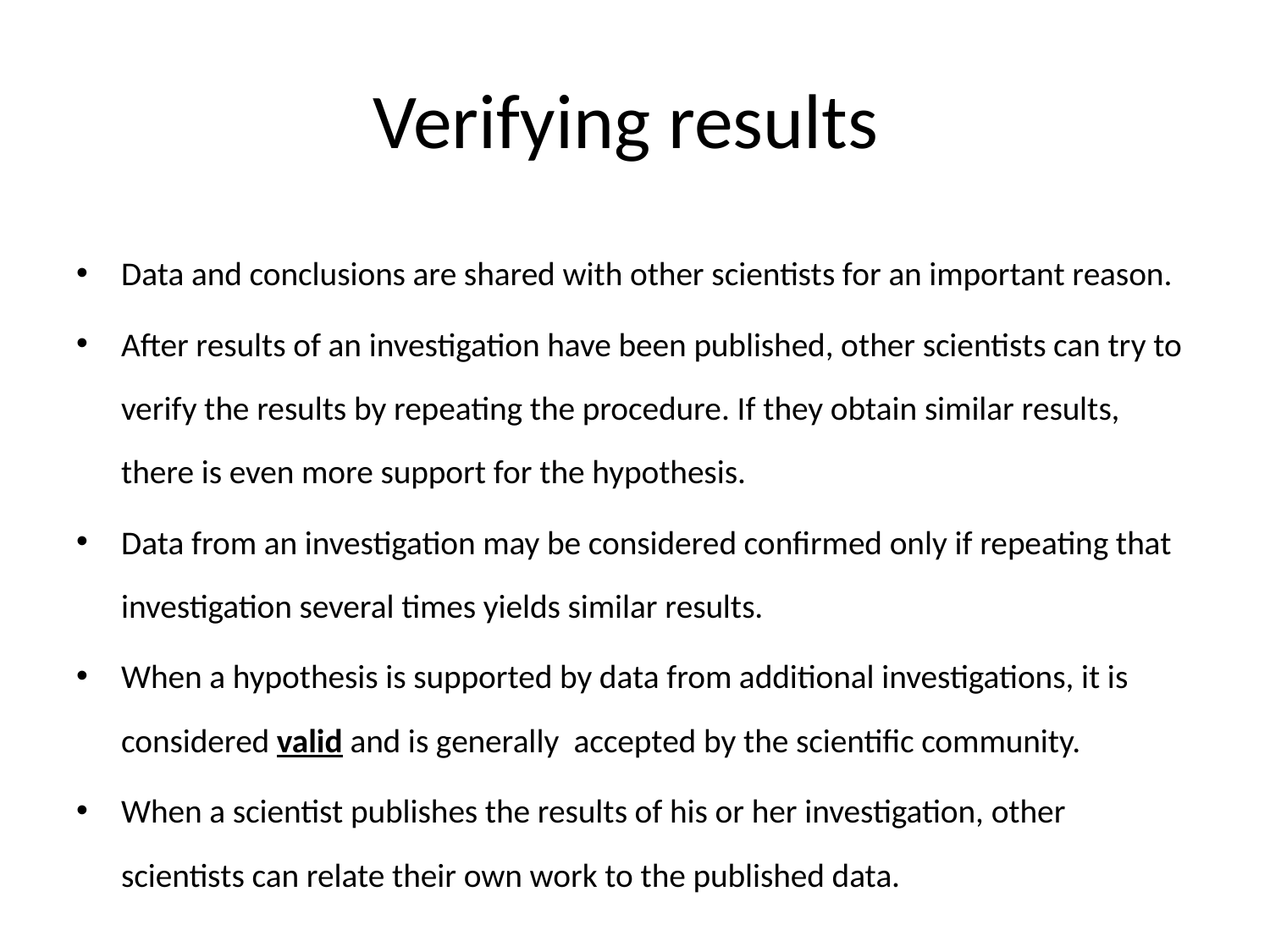

# Verifying results
Data and conclusions are shared with other scientists for an important reason.
After results of an investigation have been published, other scientists can try to verify the results by repeating the procedure. If they obtain similar results, there is even more support for the hypothesis.
Data from an investigation may be considered confirmed only if repeating that investigation several times yields similar results.
When a hypothesis is supported by data from additional investigations, it is considered valid and is generally  accepted by the scientific community.
When a scientist publishes the results of his or her investigation, other scientists can relate their own work to the published data.